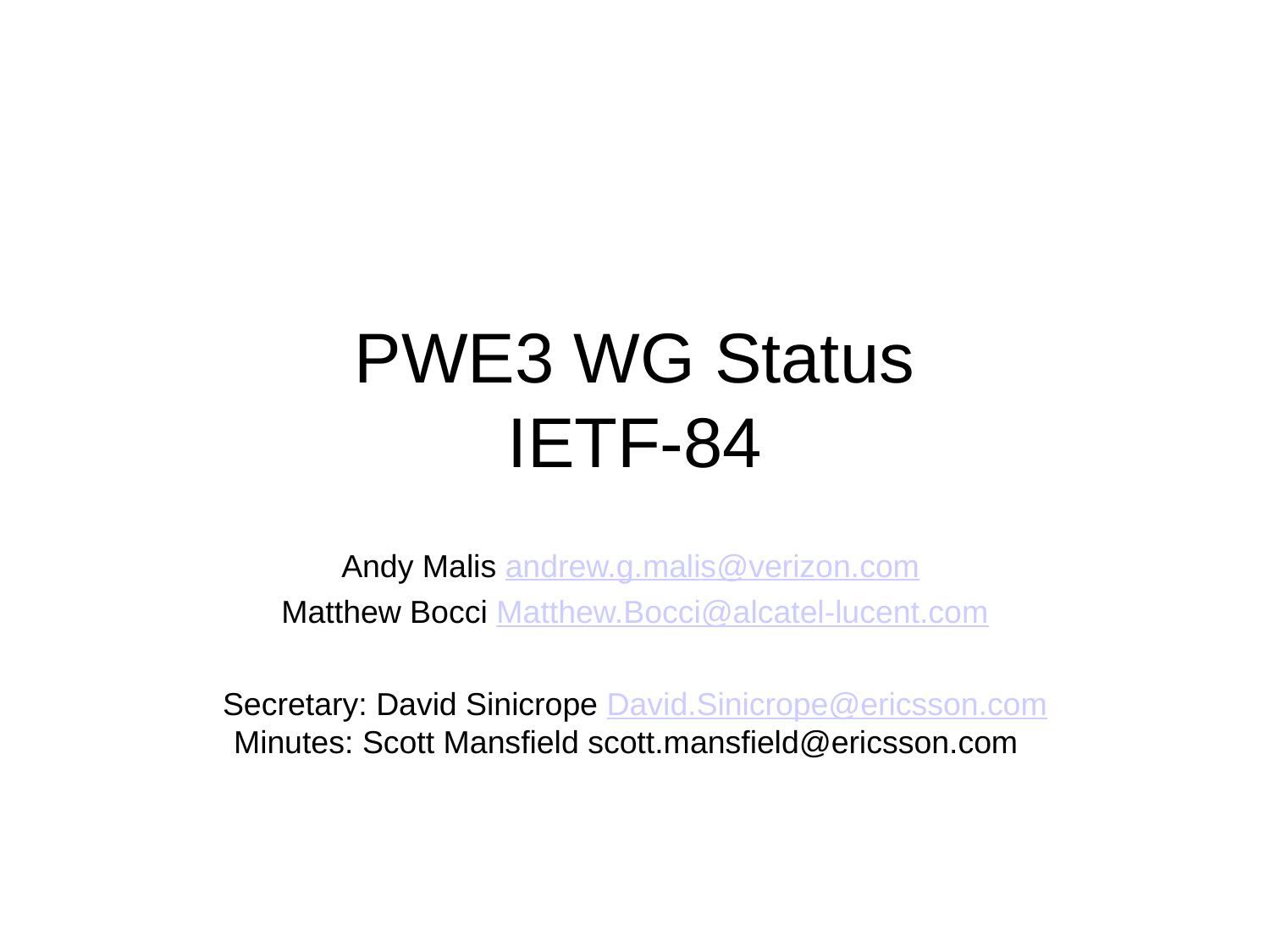

PWE3 WG Status
IETF-84
Andy Malis andrew.g.malis@verizon.com
Matthew Bocci Matthew.Bocci@alcatel-lucent.com

Secretary: David Sinicrope David.Sinicrope@ericsson.com
Minutes: Scott Mansfield scott.mansfield@ericsson.com